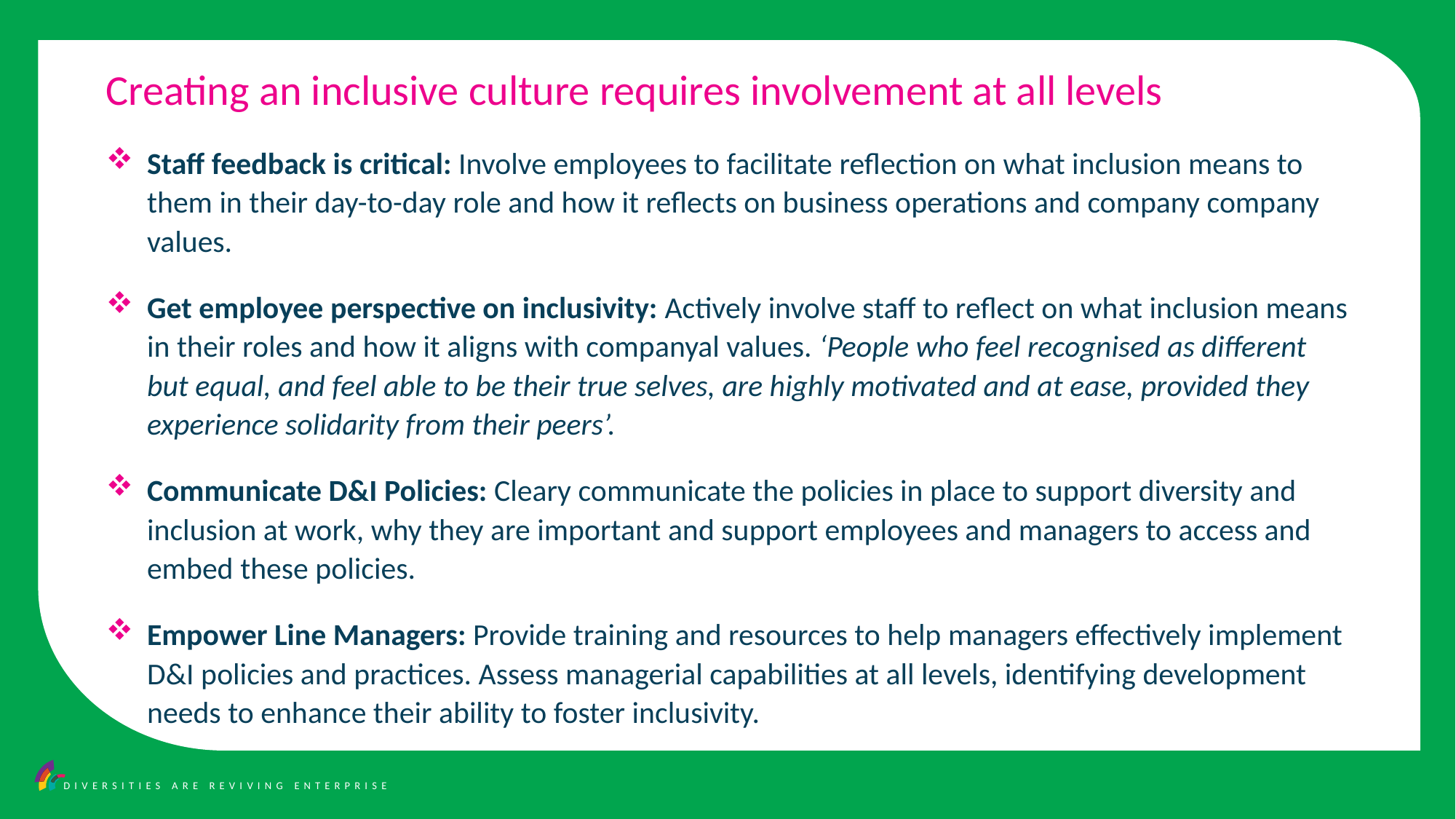

Creating an inclusive culture requires involvement at all levels
Staff feedback is critical: Involve employees to facilitate reflection on what inclusion means to them in their day-to-day role and how it reflects on business operations and company company values.
Get employee perspective on inclusivity: Actively involve staff to reflect on what inclusion means in their roles and how it aligns with companyal values. ‘People who feel recognised as different but equal, and feel able to be their true selves, are highly motivated and at ease, provided they experience solidarity from their peers’.
Communicate D&I Policies: Cleary communicate the policies in place to support diversity and inclusion at work, why they are important and support employees and managers to access and embed these policies.
Empower Line Managers: Provide training and resources to help managers effectively implement D&I policies and practices. Assess managerial capabilities at all levels, identifying development needs to enhance their ability to foster inclusivity.